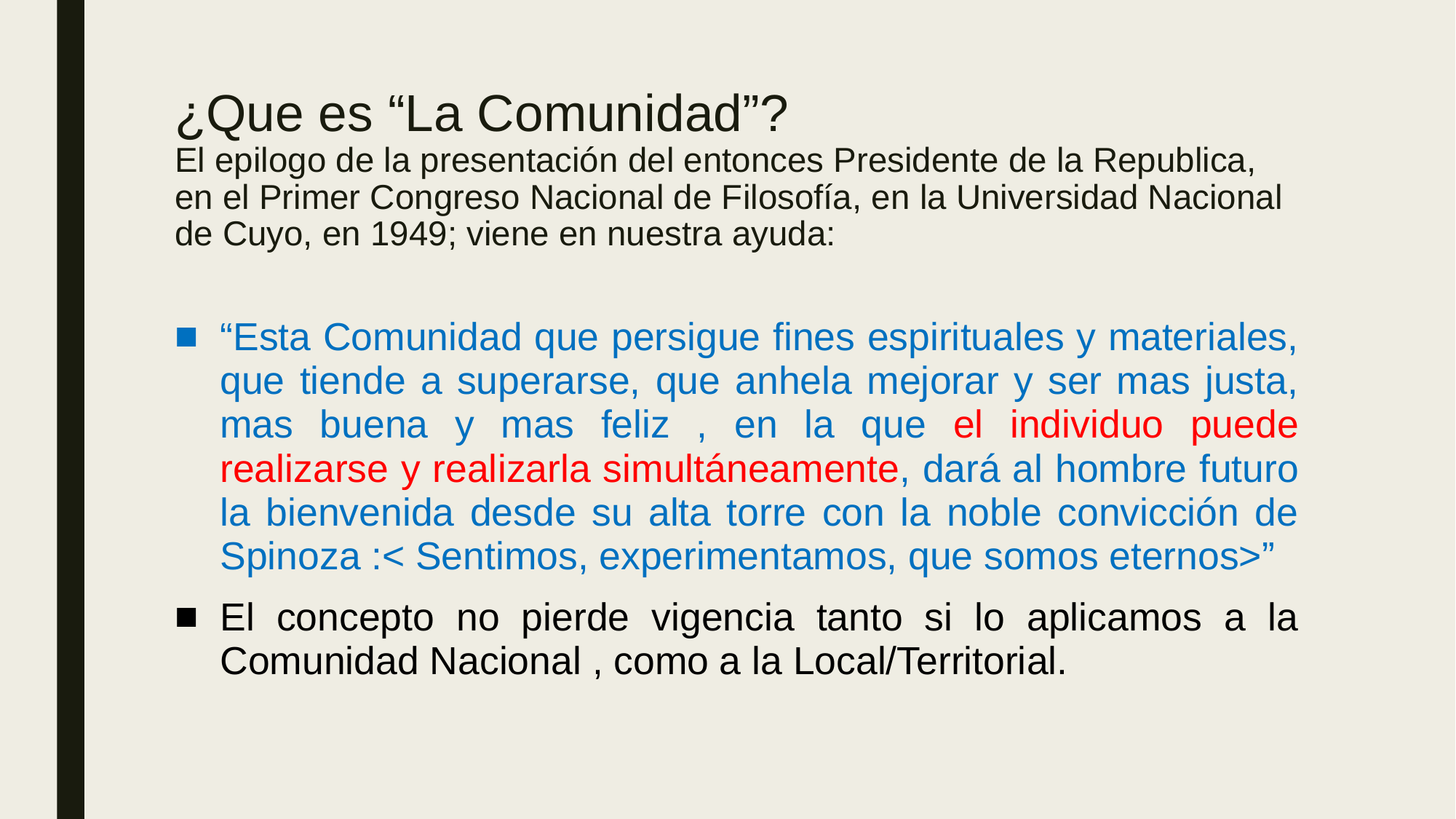

# ¿Que es “La Comunidad”? El epilogo de la presentación del entonces Presidente de la Republica, en el Primer Congreso Nacional de Filosofía, en la Universidad Nacional de Cuyo, en 1949; viene en nuestra ayuda:
“Esta Comunidad que persigue fines espirituales y materiales, que tiende a superarse, que anhela mejorar y ser mas justa, mas buena y mas feliz , en la que el individuo puede realizarse y realizarla simultáneamente, dará al hombre futuro la bienvenida desde su alta torre con la noble convicción de Spinoza :< Sentimos, experimentamos, que somos eternos>”
El concepto no pierde vigencia tanto si lo aplicamos a la Comunidad Nacional , como a la Local/Territorial.